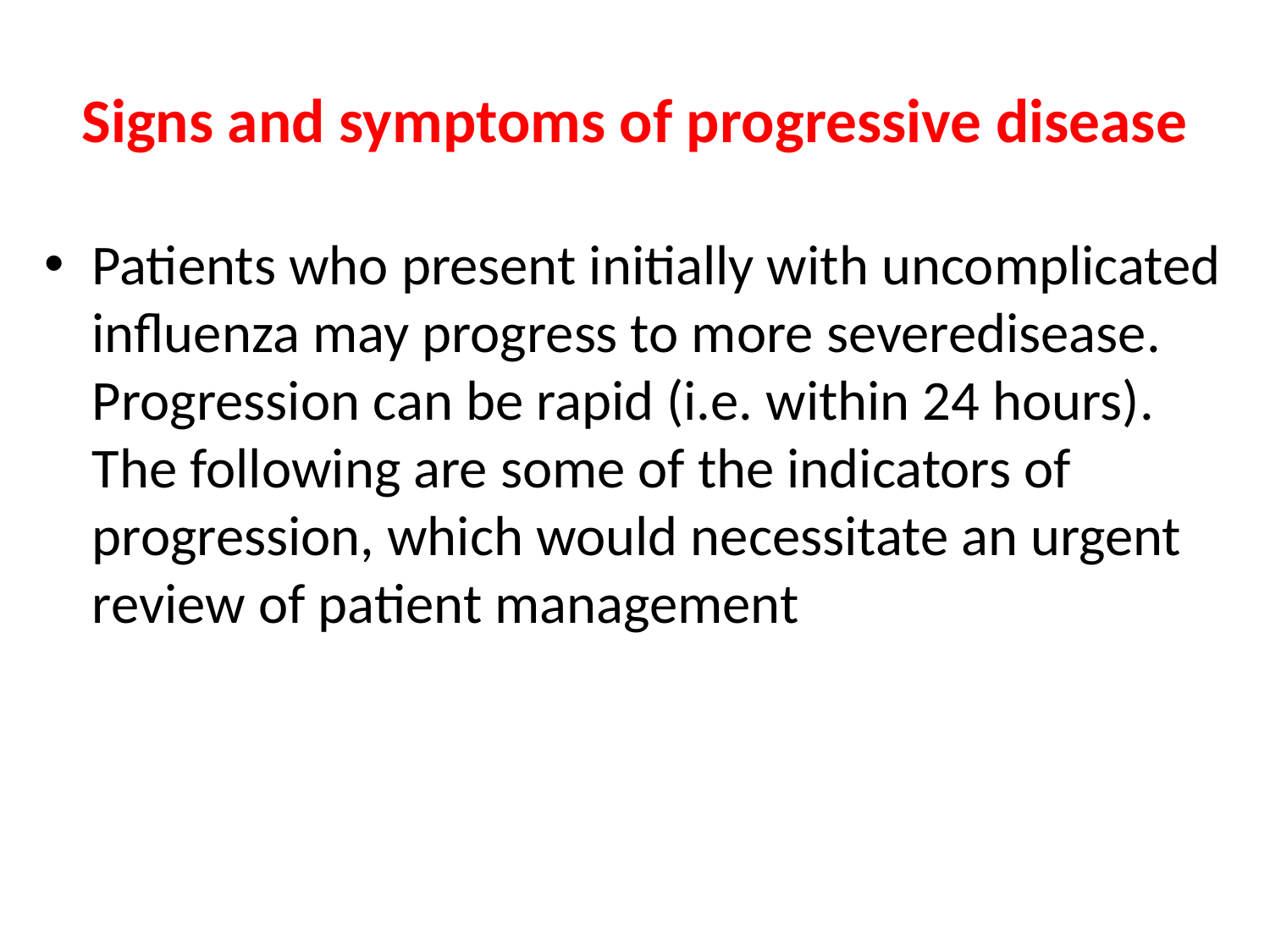

# Signs and symptoms of progressive disease
Patients who present initially with uncomplicated influenza may progress to more severedisease. Progression can be rapid (i.e. within 24 hours). The following are some of the indicators of progression, which would necessitate an urgent review of patient management